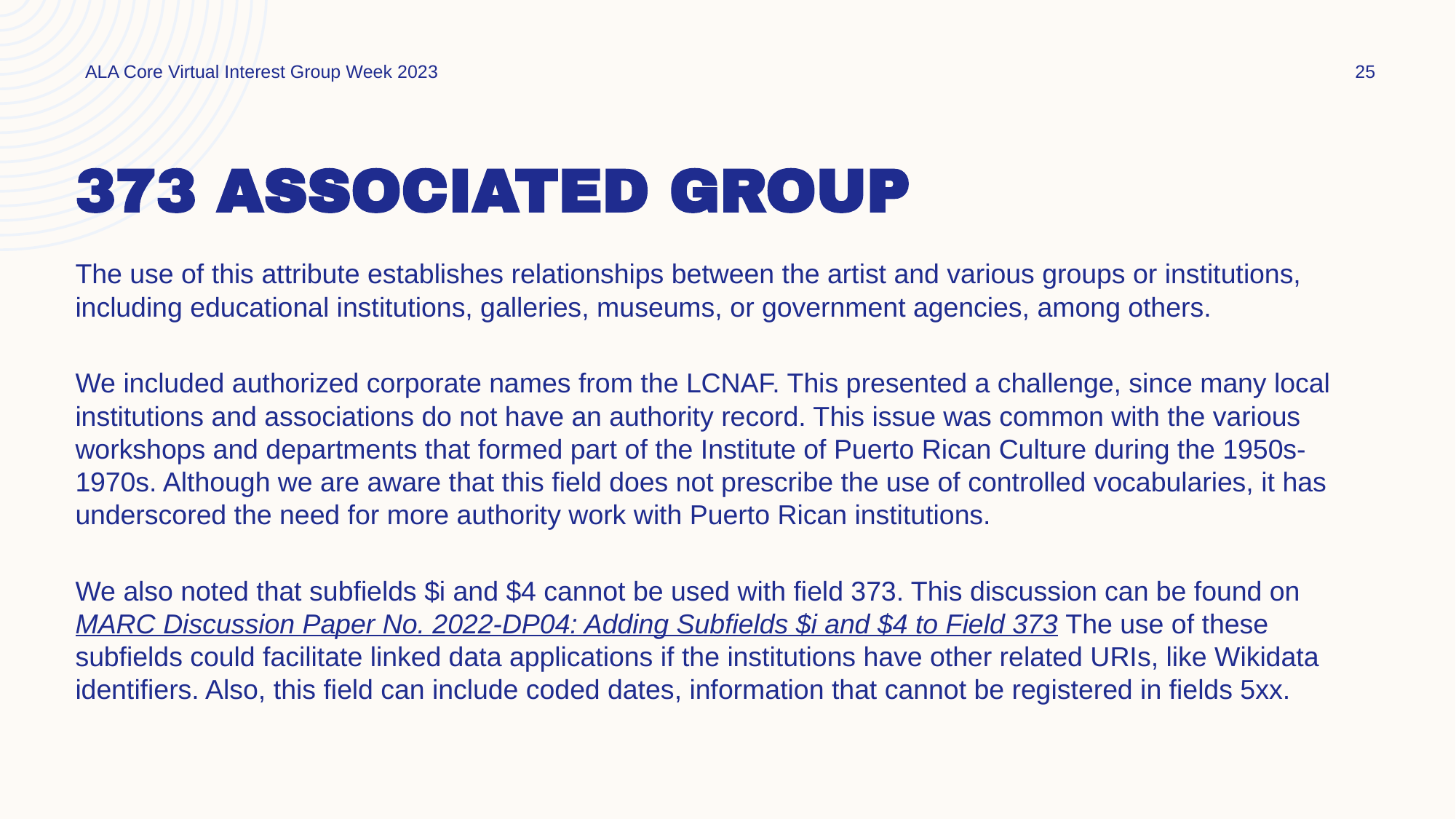

ALA Core Virtual Interest Group Week 2023
25
# 373 associated group
The use of this attribute establishes relationships between the artist and various groups or institutions, including educational institutions, galleries, museums, or government agencies, among others.

We included authorized corporate names from the LCNAF. This presented a challenge, since many local institutions and associations do not have an authority record. This issue was common with the various workshops and departments that formed part of the Institute of Puerto Rican Culture during the 1950s-1970s. Although we are aware that this field does not prescribe the use of controlled vocabularies, it has underscored the need for more authority work with Puerto Rican institutions.

We also noted that subfields $i and $4 cannot be used with field 373. This discussion can be found on MARC Discussion Paper No. 2022-DP04: Adding Subfields $i and $4 to Field 373 The use of these subfields could facilitate linked data applications if the institutions have other related URIs, like Wikidata identifiers. Also, this field can include coded dates, information that cannot be registered in fields 5xx.